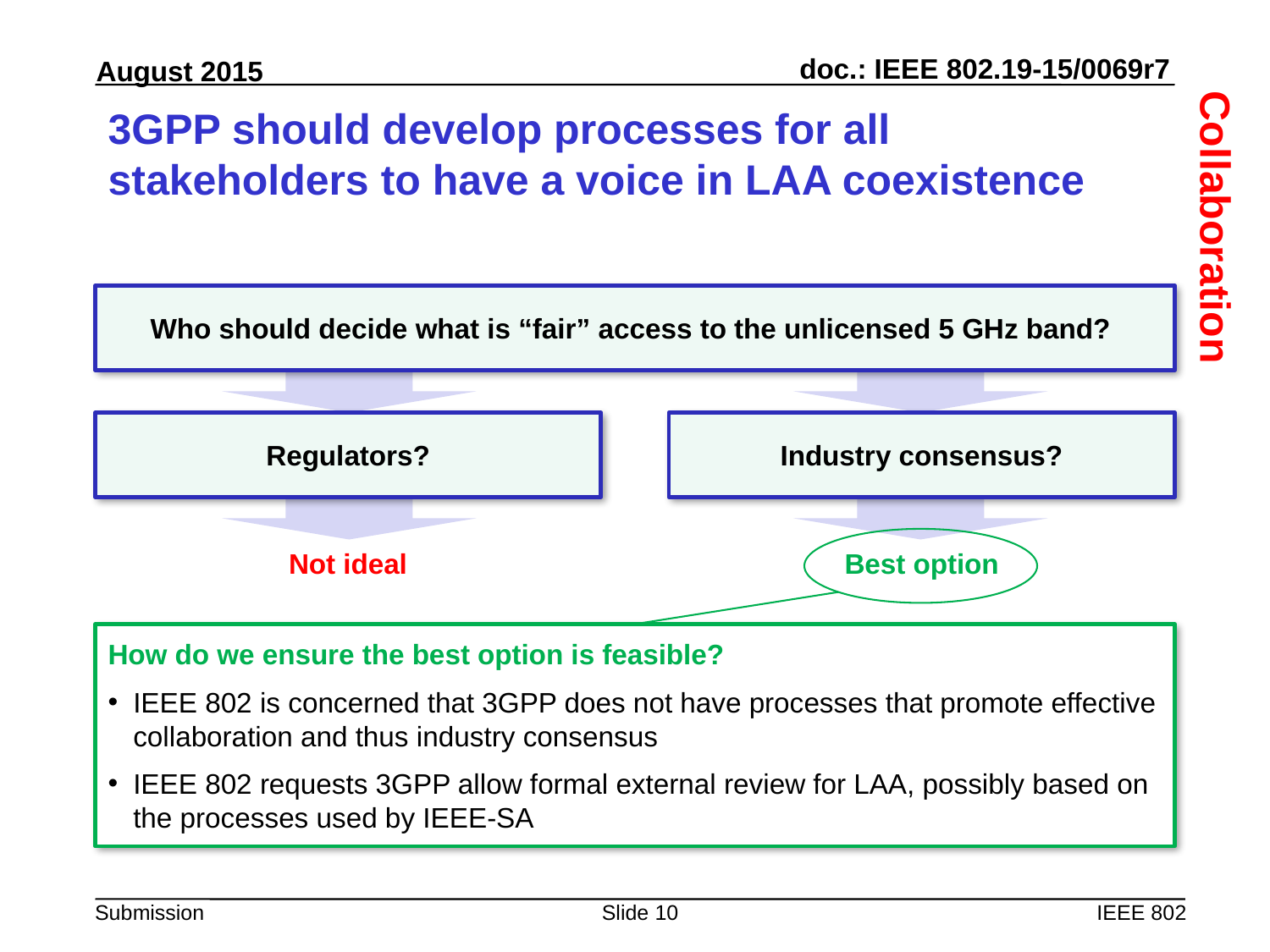

# 3GPP should develop processes for all stakeholders to have a voice in LAA coexistence
Collaboration
Who should decide what is “fair” access to the unlicensed 5 GHz band?

Regulators?
Industry consensus?

Not ideal
Best option
How do we ensure the best option is feasible?
IEEE 802 is concerned that 3GPP does not have processes that promote effective collaboration and thus industry consensus
IEEE 802 requests 3GPP allow formal external review for LAA, possibly based on the processes used by IEEE-SA
Slide 10
IEEE 802